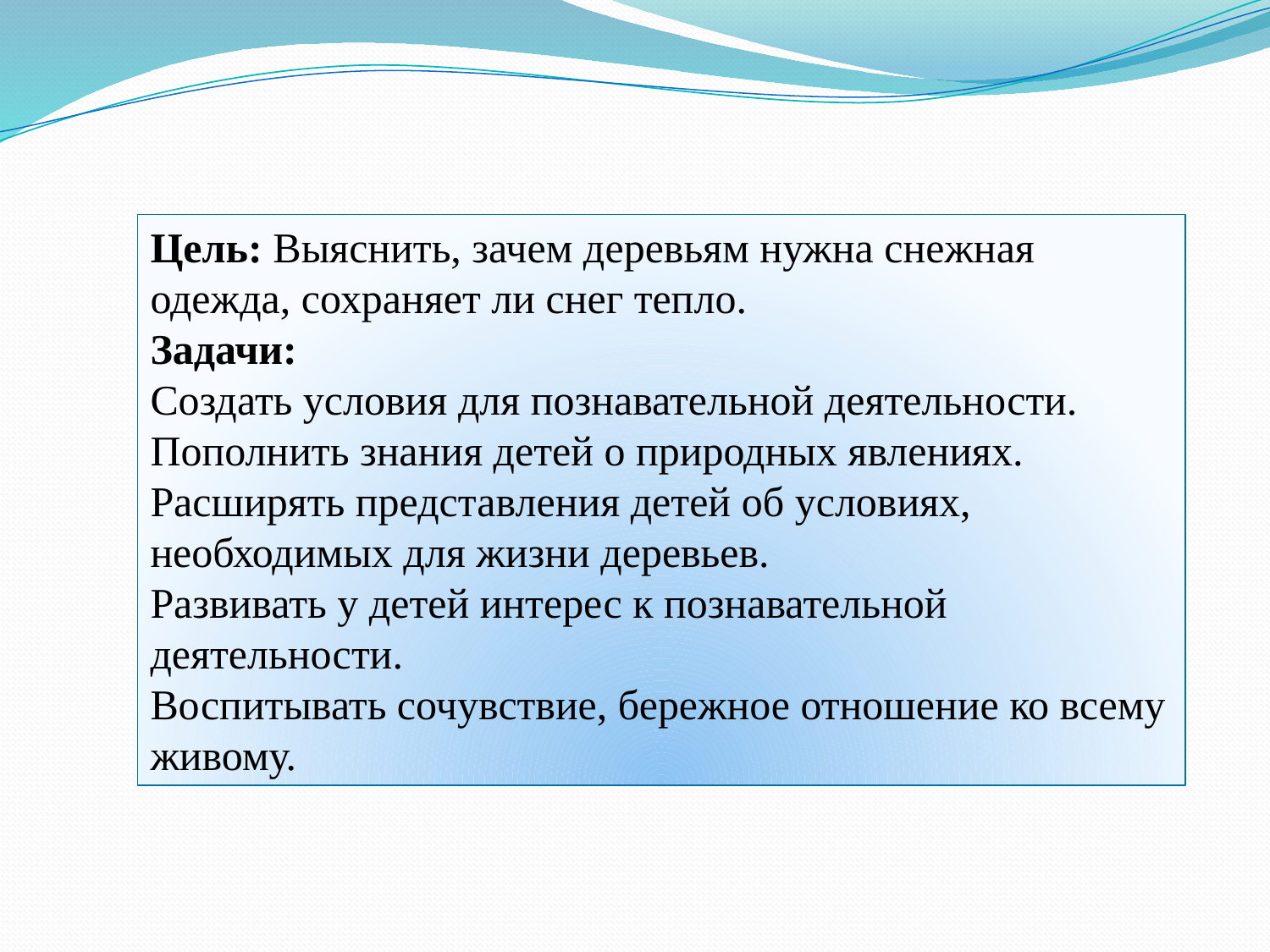

Цель: Выяснить, зачем деревьям нужна снежная одежда, сохраняет ли снег тепло.
Задачи:
Создать условия для познавательной деятельности.
Пополнить знания детей о природных явлениях.
Расширять представления детей об условиях, необходимых для жизни деревьев.
Развивать у детей интерес к познавательной деятельности.
Воспитывать сочувствие, бережное отношение ко всему живому.